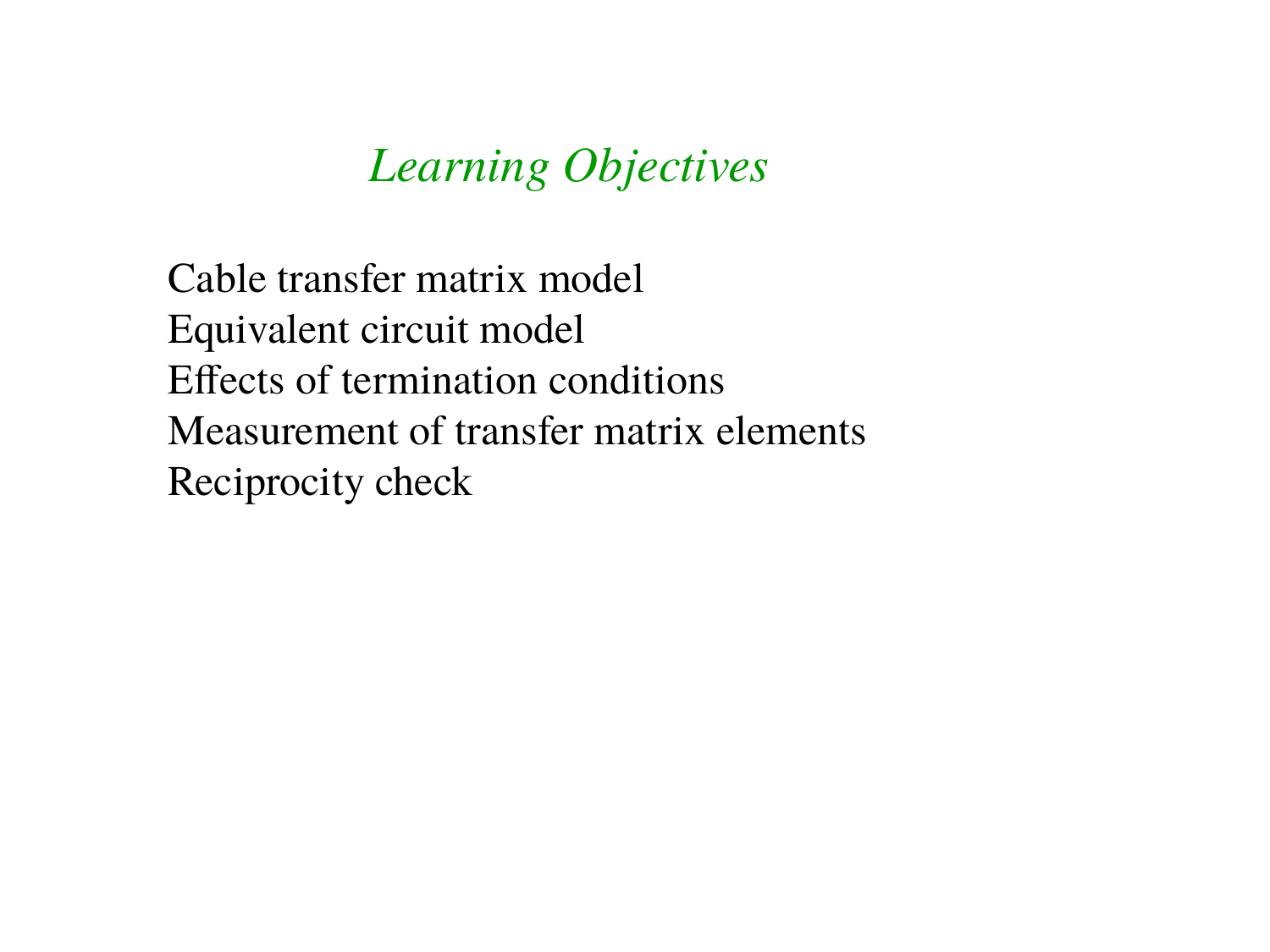

Learning Objectives

Cable transfer matrix model
Equivalent circuit model
Effects of termination conditions
Measurement of transfer matrix elements
Reciprocity check